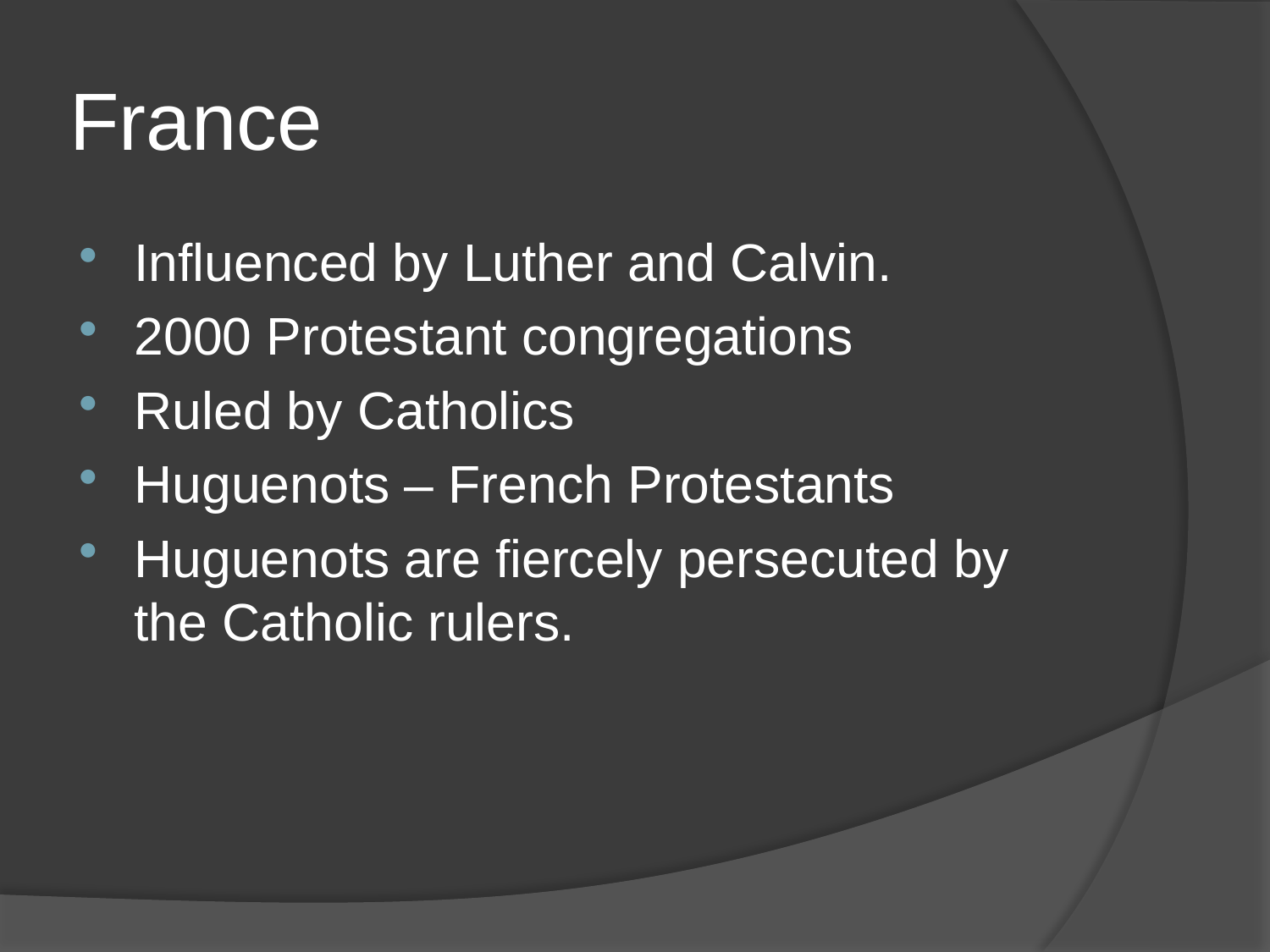

# France
Influenced by Luther and Calvin.
2000 Protestant congregations
Ruled by Catholics
Huguenots – French Protestants
Huguenots are fiercely persecuted by the Catholic rulers.